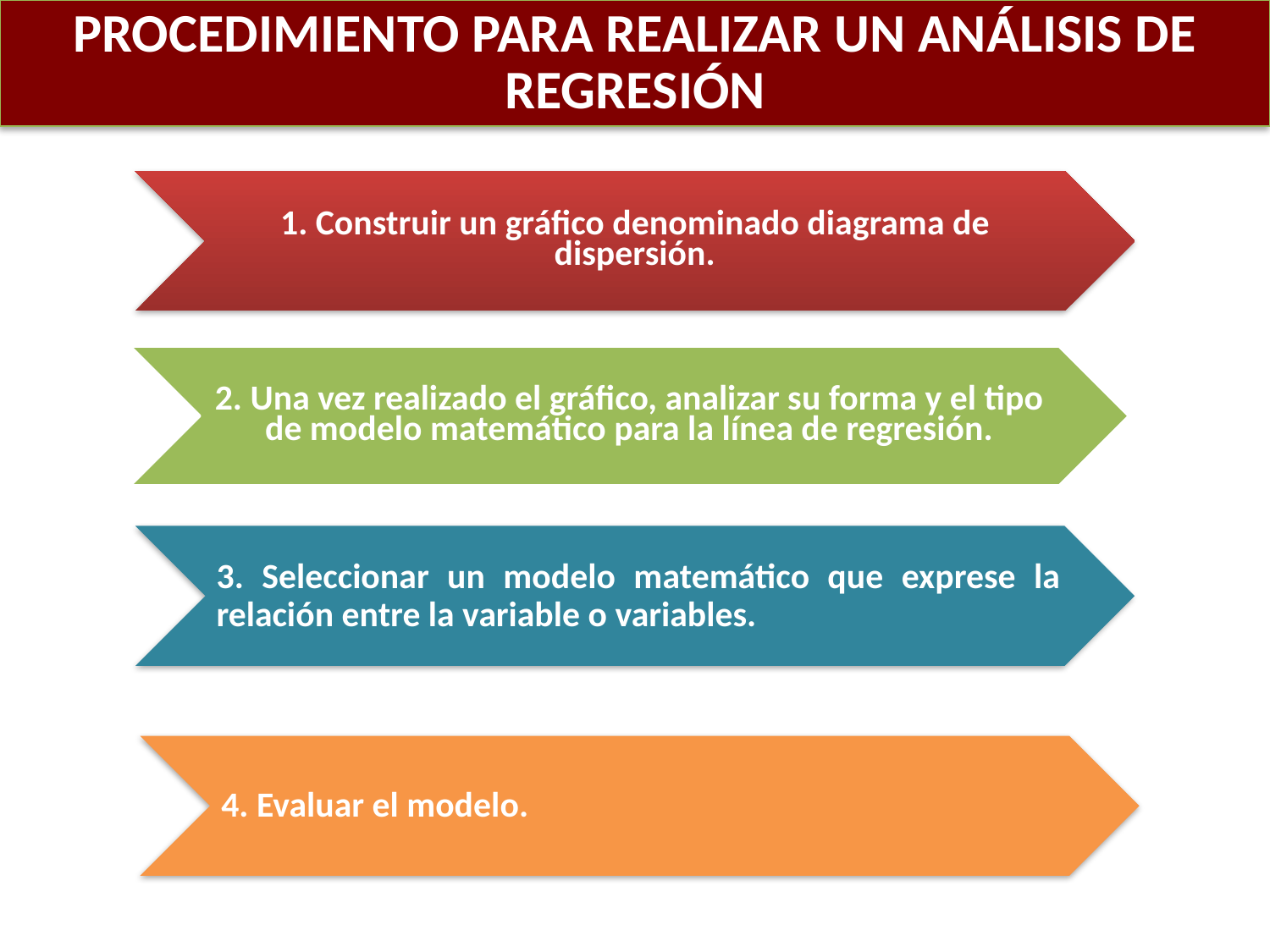

PROCEDIMIENTO PARA REALIZAR UN ANÁLISIS DE REGRESIÓN

1. Construir un gráfico denominado diagrama de dispersión.
2. Una vez realizado el gráfico, analizar su forma y el tipo de modelo matemático para la línea de regresión.

3. Seleccionar un modelo matemático que exprese la relación entre la variable o variables.

4. Evaluar el modelo.